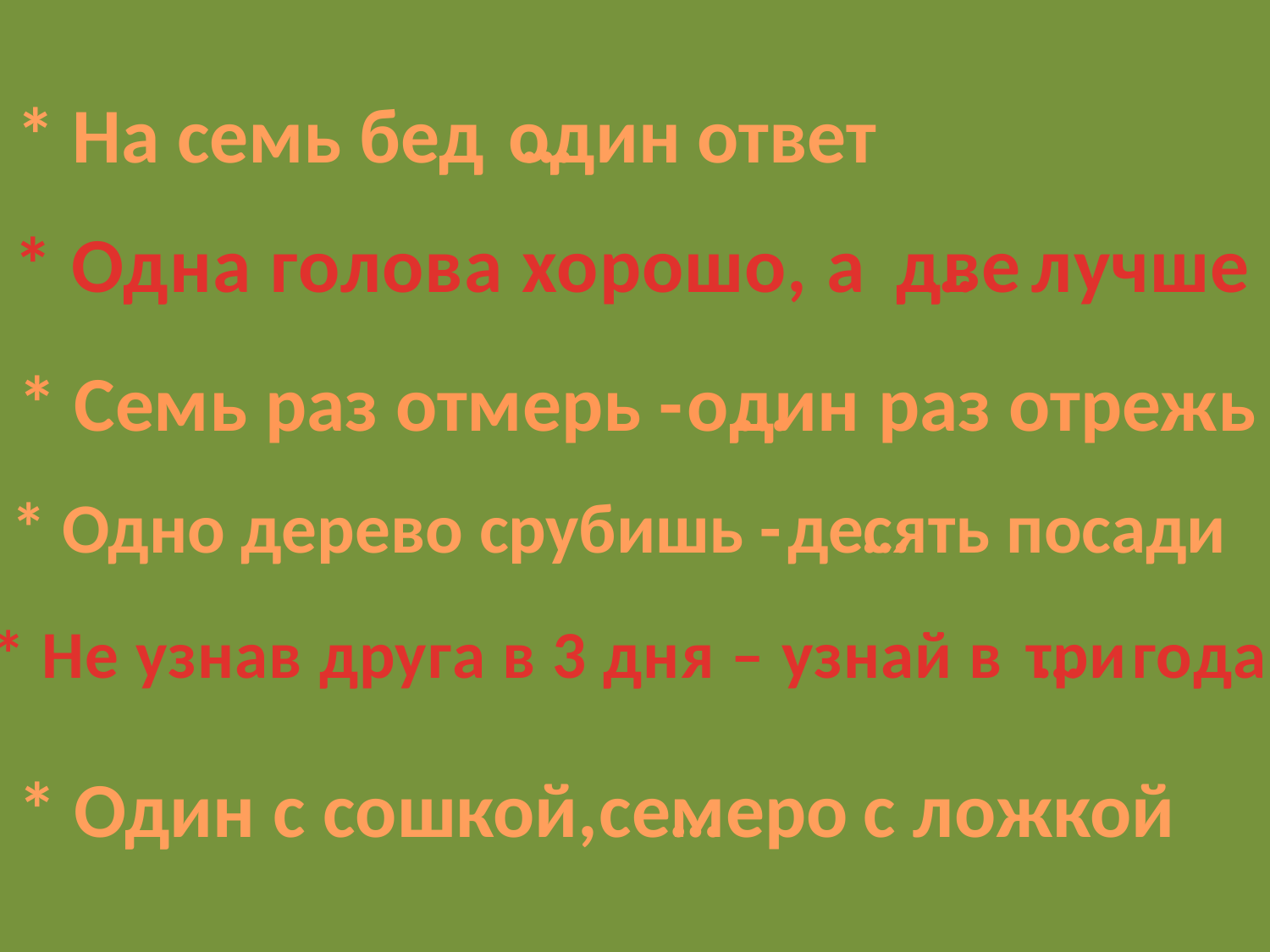

* На семь бед  …       ответ
один
* Одна голова хорошо, а   …   лучше
две
* Семь раз отмерь -   …     раз отрежь
один
* Одно дерево срубишь -     …      посади
десять
* Не узнав друга в 3 дня – узнай в  …   года
три
* Один с сошкой,    …        с ложкой
семеро